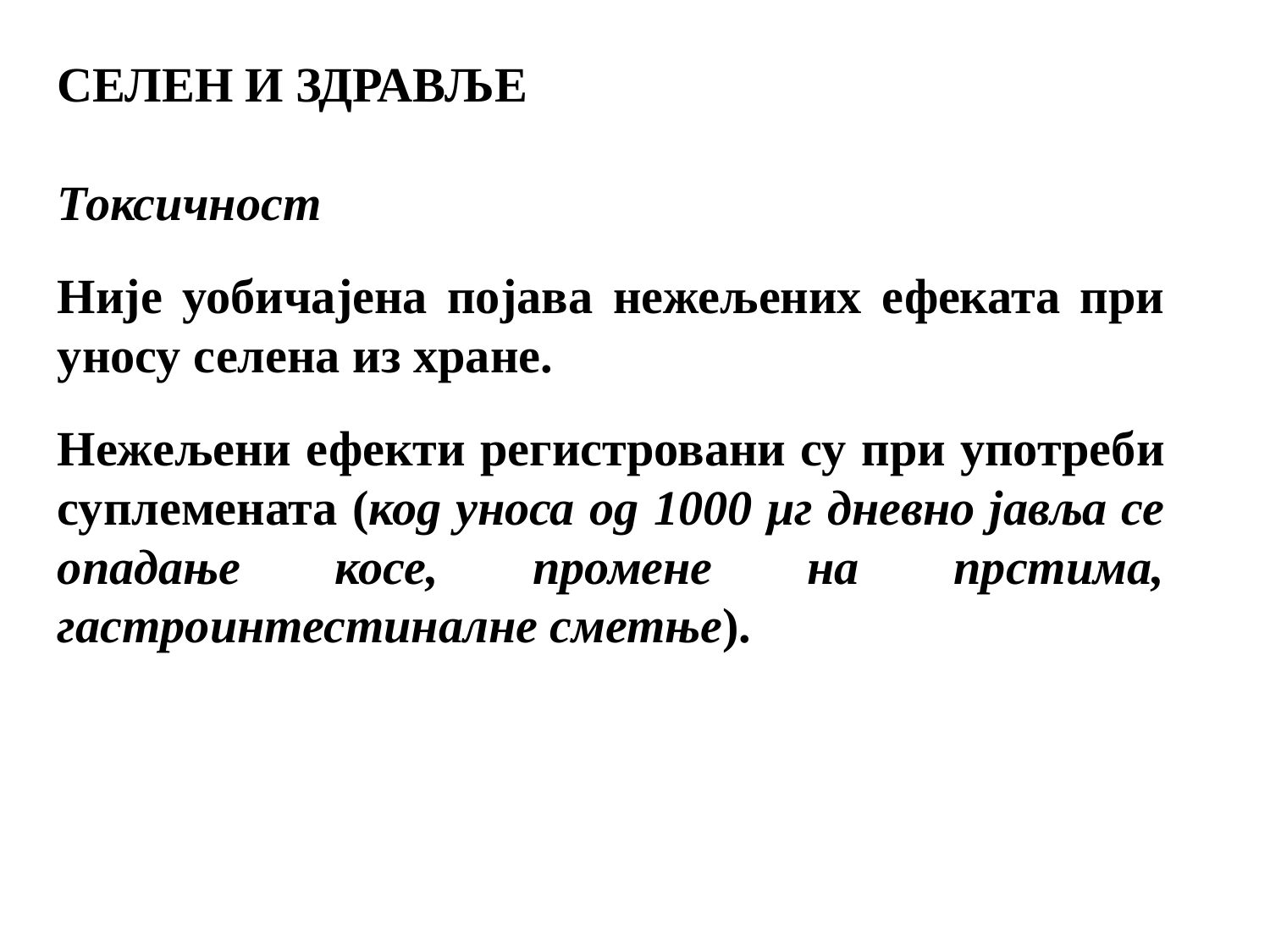

СЕЛЕН И ЗДРАВЉЕ

Токсичност

Није уобичајена појава нежељених ефеката при уносу селена из хране.

Нежељени ефекти регистровани су при употреби суплемената (код уноса од 1000 μг дневно јавља се опадање косе, промене на прстима, гастроинтестиналне сметње).